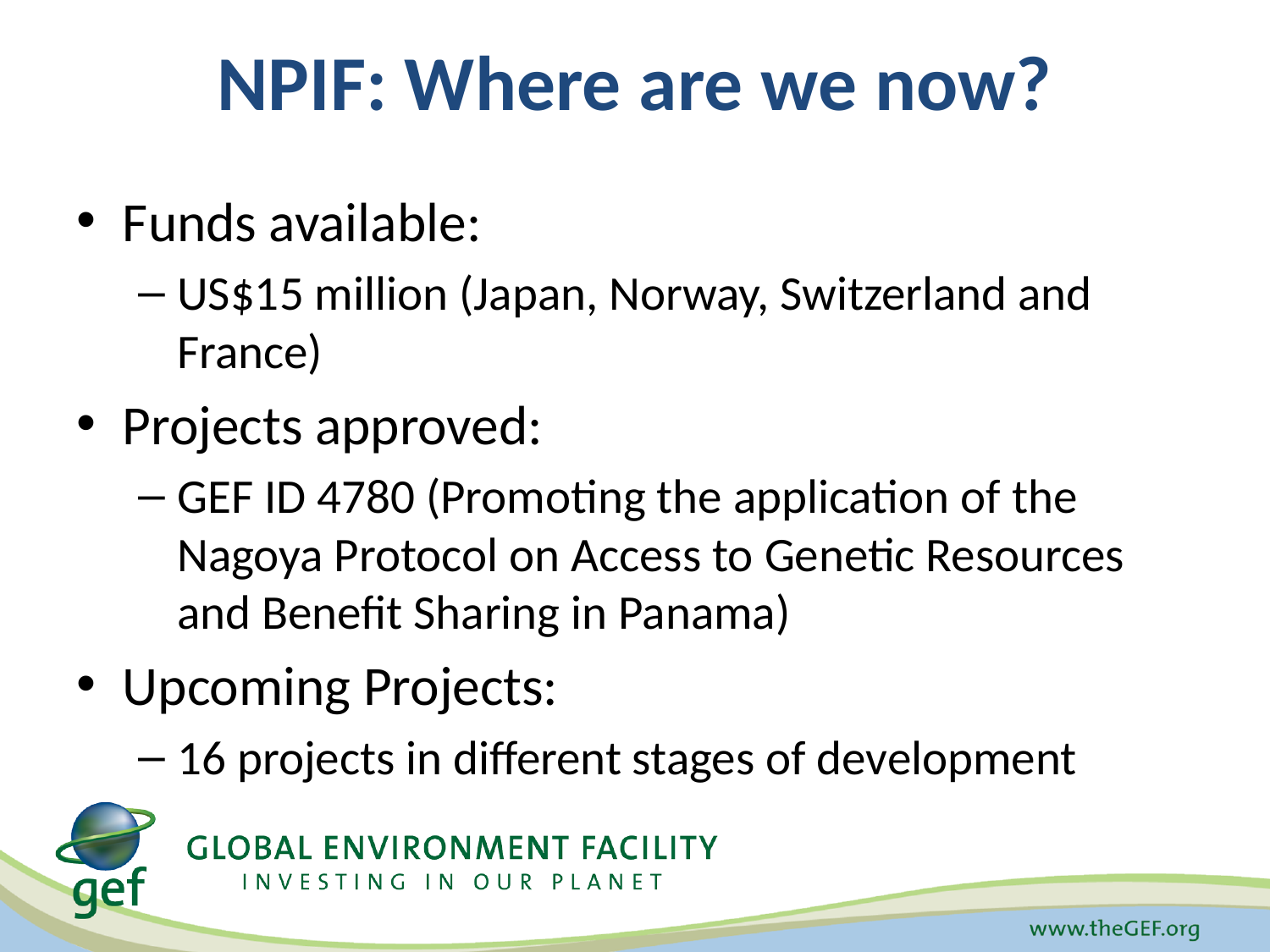

# NPIF: Where are we now?
Funds available:
US$15 million (Japan, Norway, Switzerland and France)
Projects approved:
GEF ID 4780 (Promoting the application of the Nagoya Protocol on Access to Genetic Resources and Benefit Sharing in Panama)
Upcoming Projects:
16 projects in different stages of development